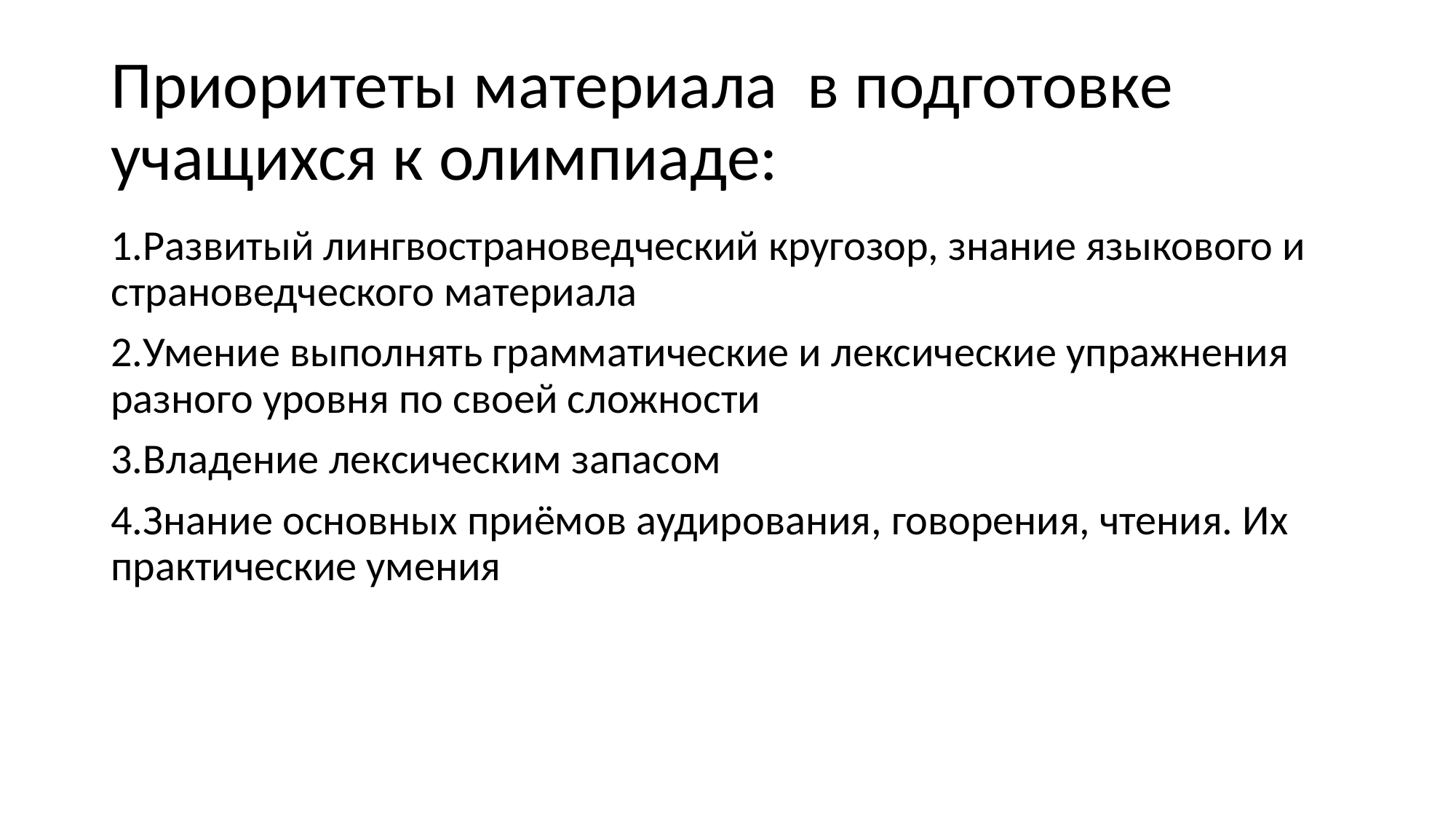

# Приоритеты материала  в подготовке учащихся к олимпиаде:
1.Развитый лингвострановедческий кругозор, знание языкового и страноведческого материала
2.Умение выполнять грамматические и лексические упражнения разного уровня по своей сложности
3.Владение лексическим запасом
4.Знание основных приёмов аудирования, говорения, чтения. Их практические умения